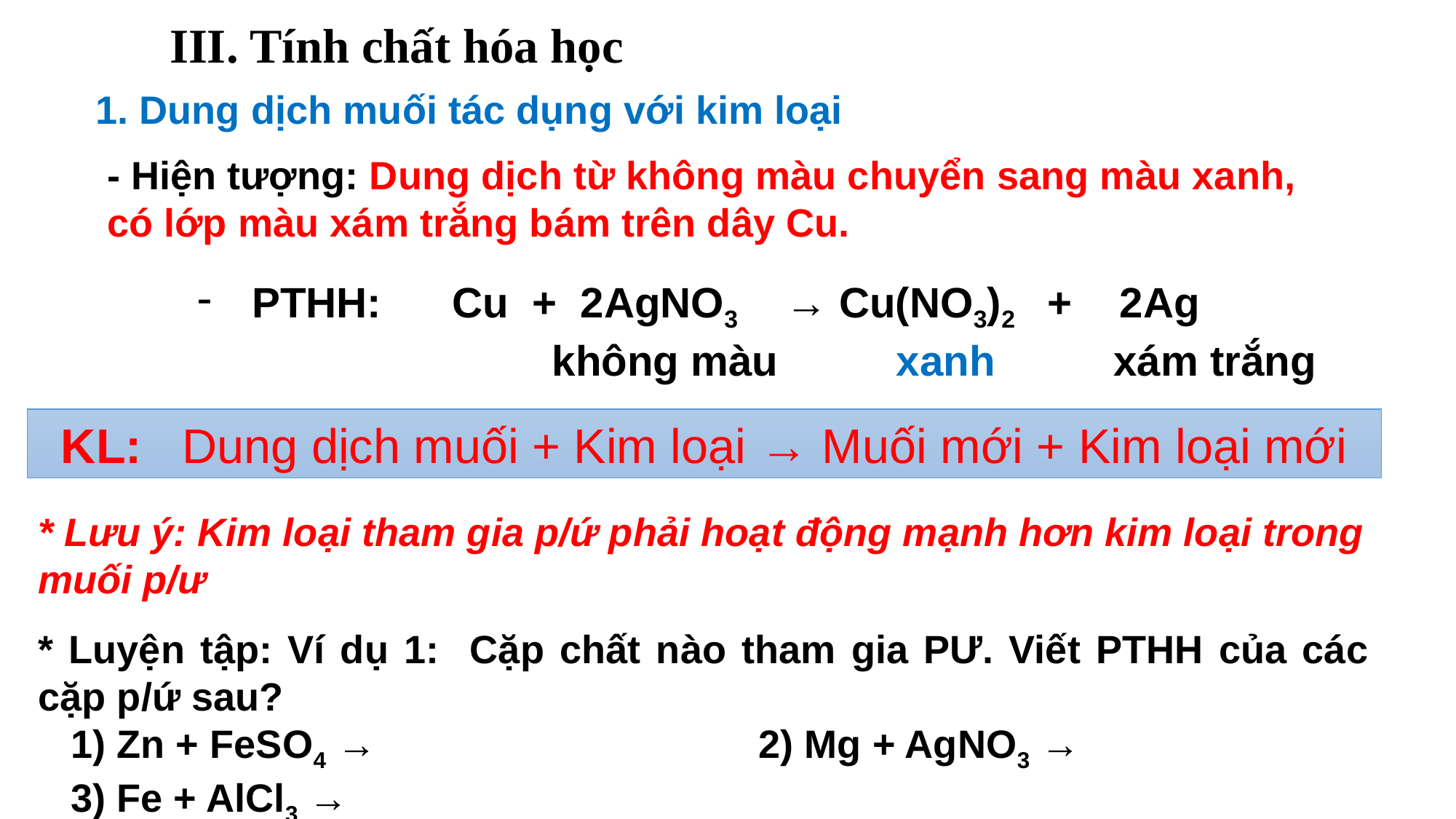

III. Tính chất hóa học
1. Dung dịch muối tác dụng với kim loại
- Hiện tượng: Dung dịch từ không màu chuyển sang màu xanh, có lớp màu xám trắng bám trên dây Cu.
PTHH:      Cu  +  2AgNO3    → Cu(NO3)2    +    2Ag
                              không màu          xanh          xám trắng
KL:   Dung dịch muối + Kim loại → Muối mới + Kim loại mới
* Lưu ý: Kim loại tham gia p/ứ phải hoạt động mạnh hơn kim loại trong muối p/ư
* Luyện tập: Ví dụ 1:  Cặp chất nào tham gia PƯ. Viết PTHH của các cặp p/ứ sau?
   1) Zn + FeSO4 →                                   2) Mg + AgNO3 →
   3) Fe + AlCl3 →